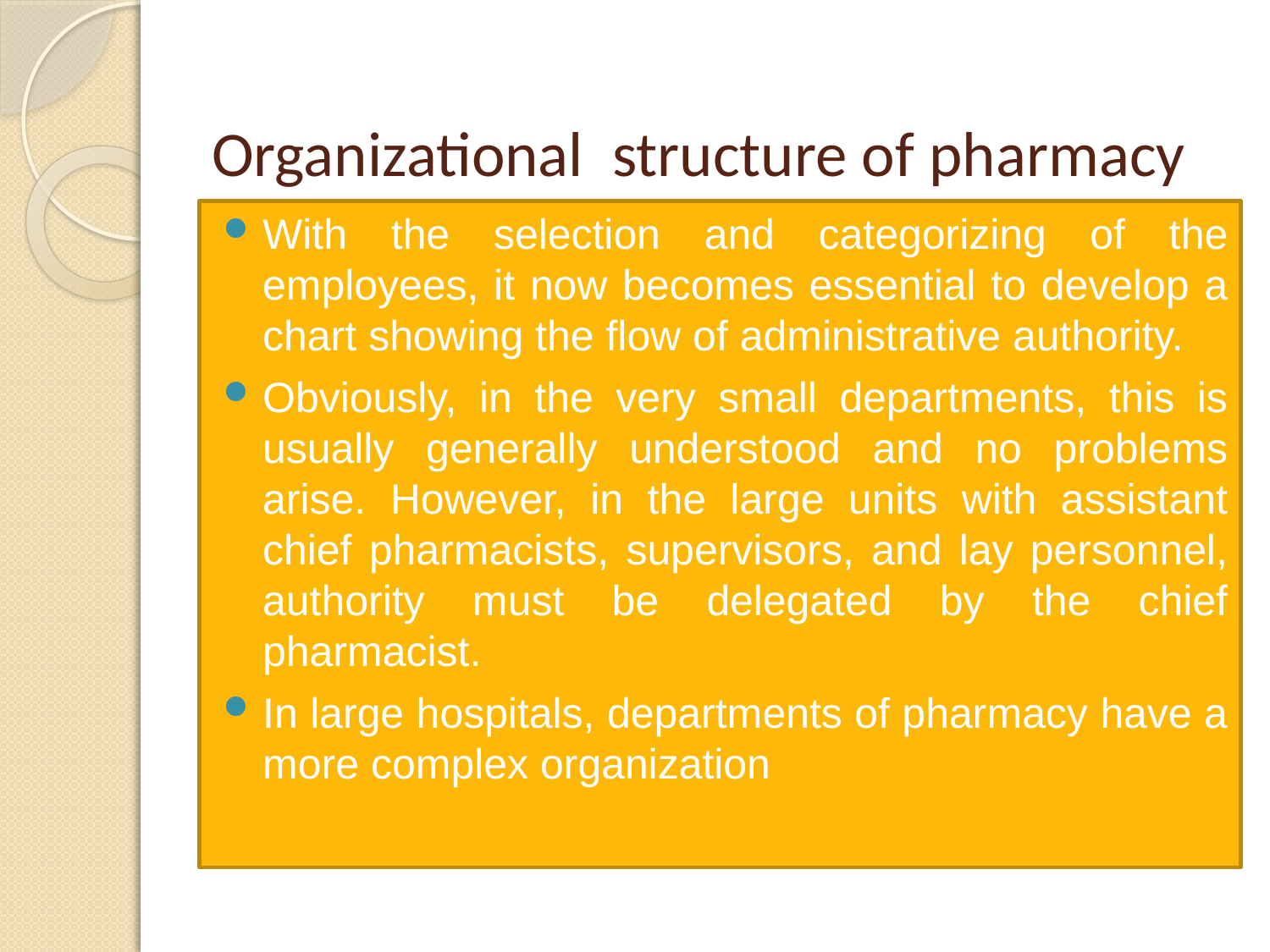

# Organizational  structure of pharmacy
With the selection and categorizing of the employees, it now becomes essential to develop a chart showing the flow of administrative authority.
Obviously, in the very small departments, this is usually generally understood and no problems arise. However, in the large units with assistant chief pharmacists, supervisors, and lay personnel, authority must be delegated by the chief pharmacist.
In large hospitals, departments of pharmacy have a more complex organization